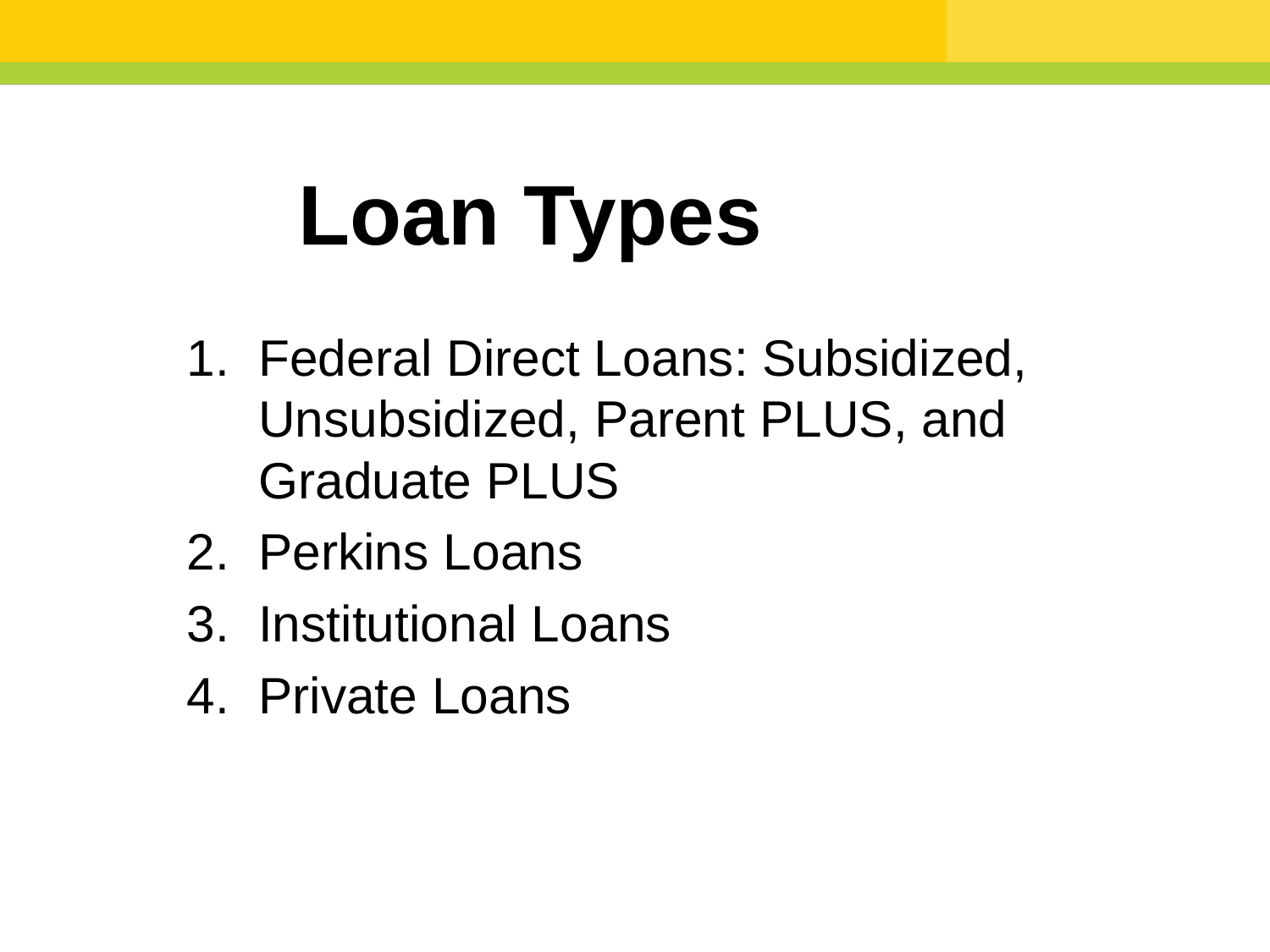

Loan Types
Federal Direct Loans: Subsidized, Unsubsidized, Parent PLUS, and Graduate PLUS
Perkins Loans
Institutional Loans
Private Loans